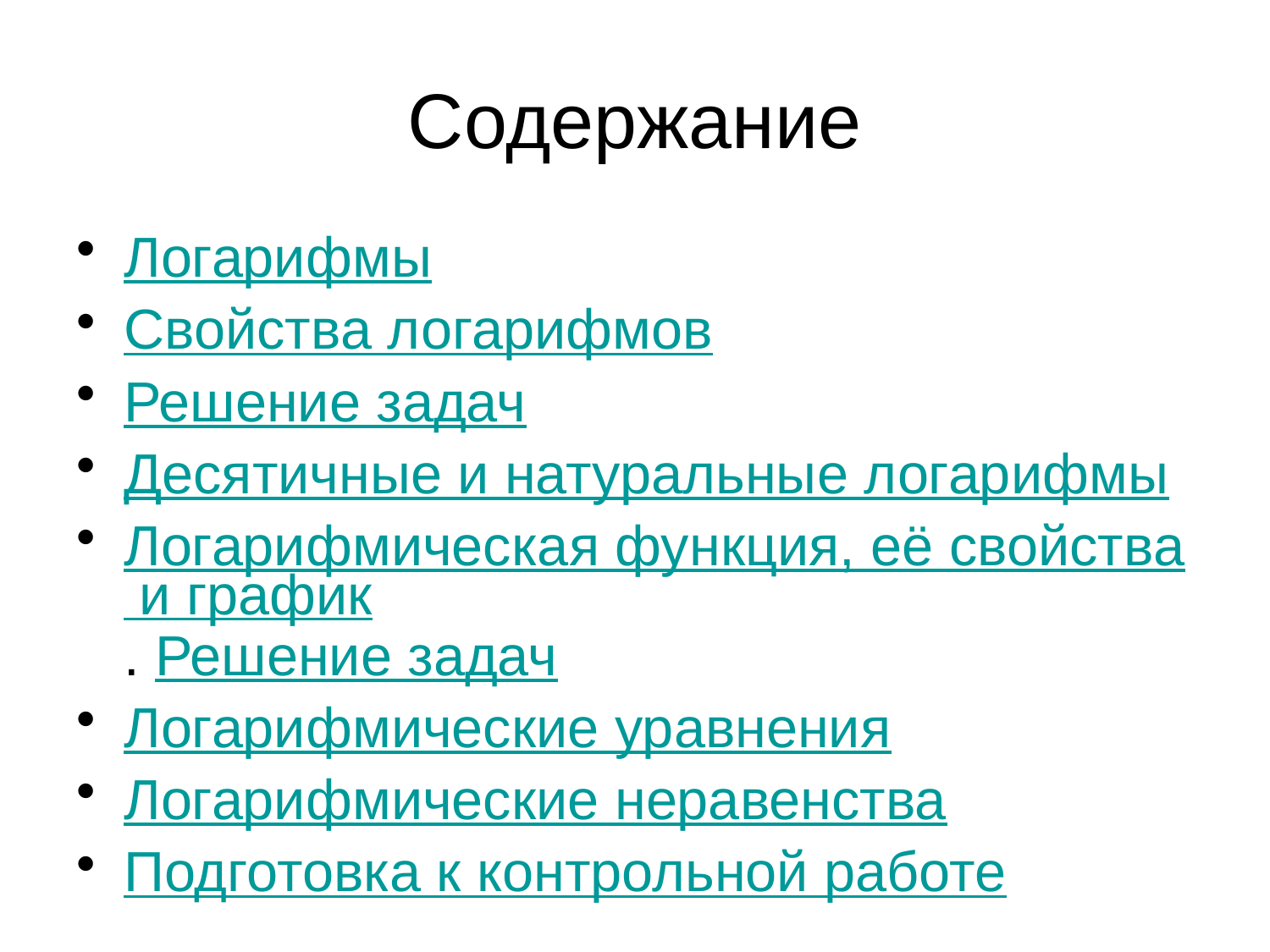

Содержание
Логарифмы
Свойства логарифмов
Решение задач
Десятичные и натуральные логарифмы
Логарифмическая функция, её свойства и график. Решение задач
Логарифмические уравнения
Логарифмические неравенства
Подготовка к контрольной работе